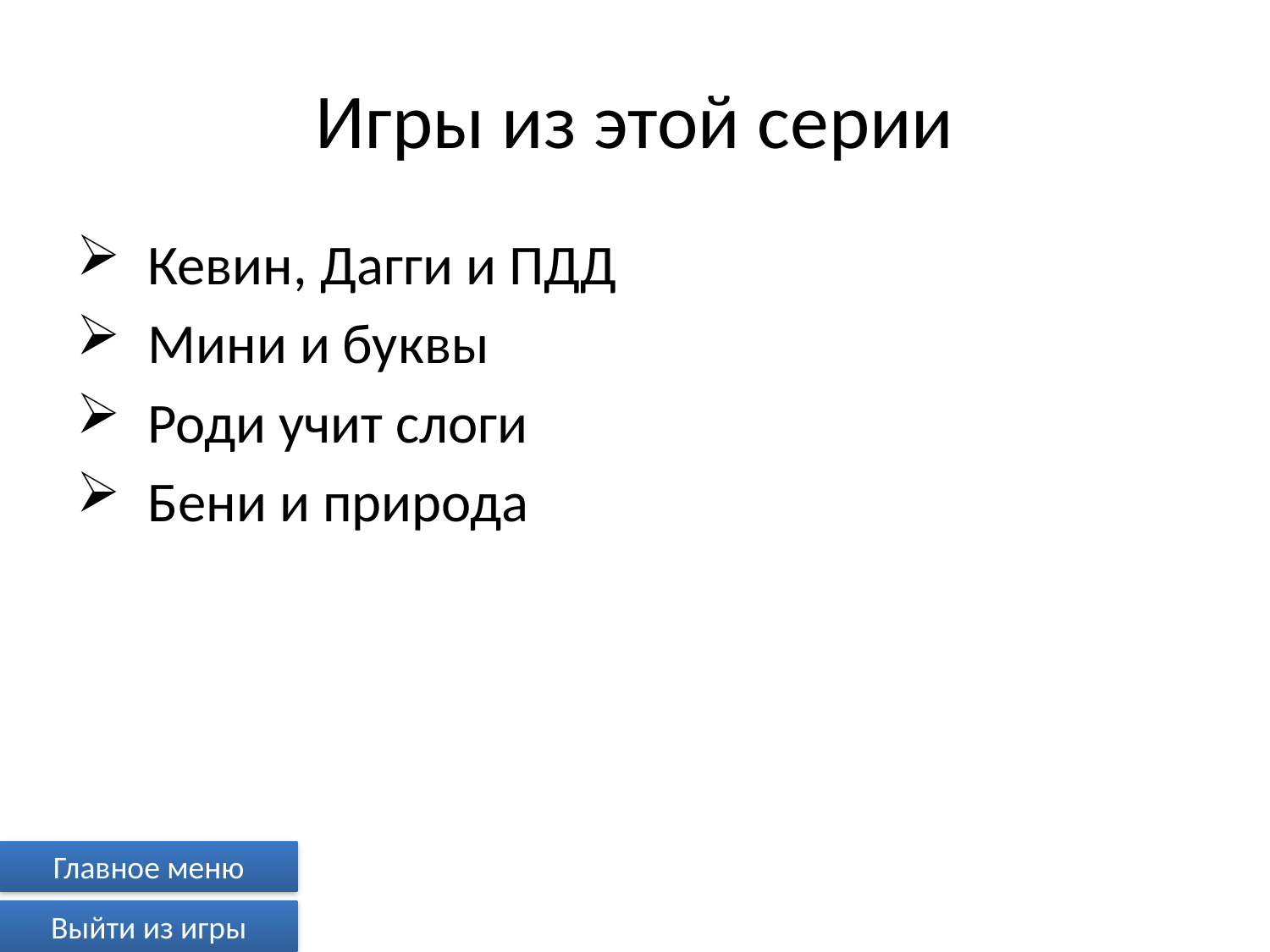

# Игры из этой серии
Кевин, Дагги и ПДД
Мини и буквы
Роди учит слоги
Бени и природа
Главное меню
Выйти из игры